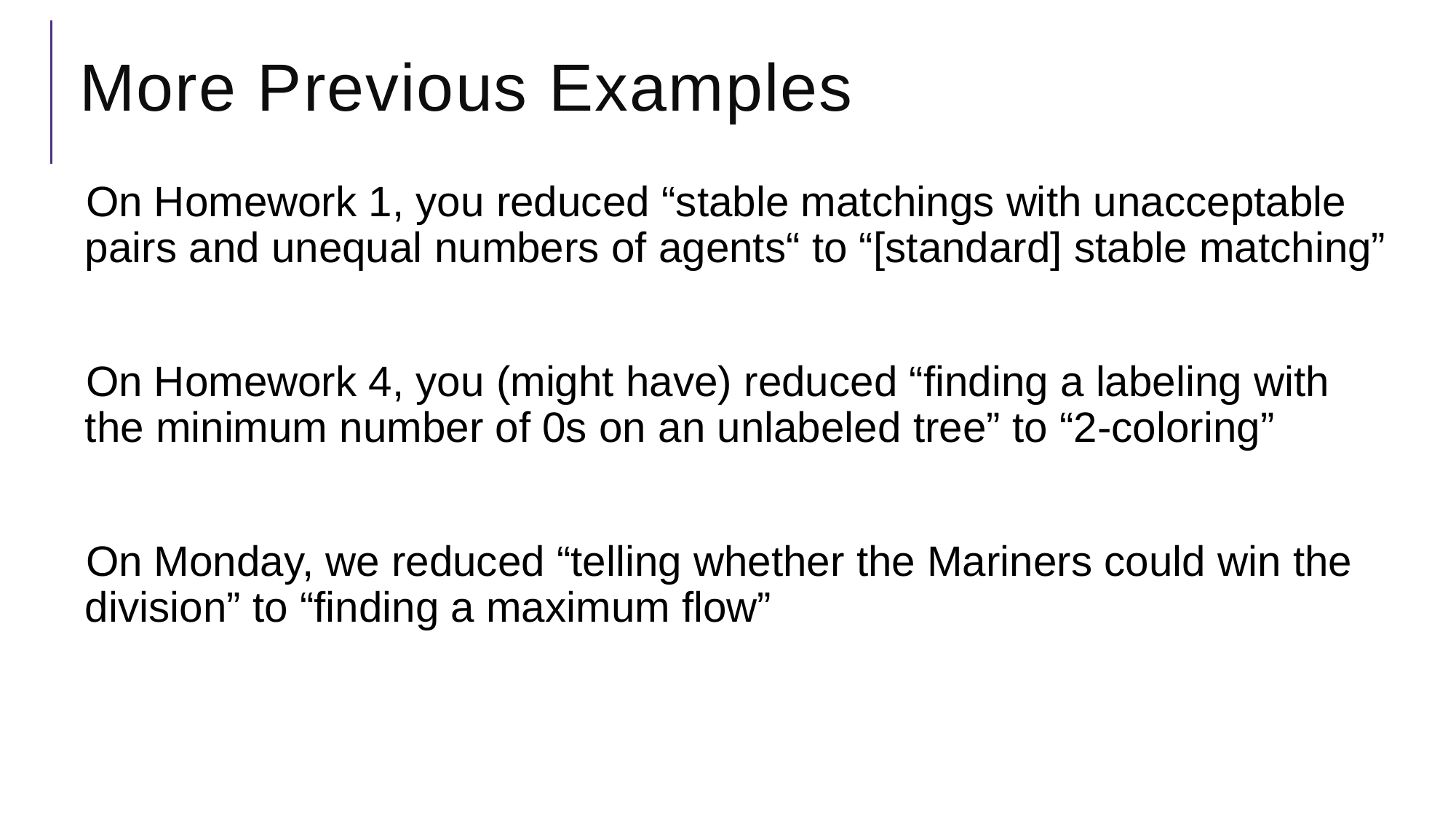

# More Previous Examples
On Homework 1, you reduced “stable matchings with unacceptable pairs and unequal numbers of agents“ to “[standard] stable matching”

On Homework 4, you (might have) reduced “finding a labeling with the minimum number of 0s on an unlabeled tree” to “2-coloring”

On Monday, we reduced “telling whether the Mariners could win the division” to “finding a maximum flow”